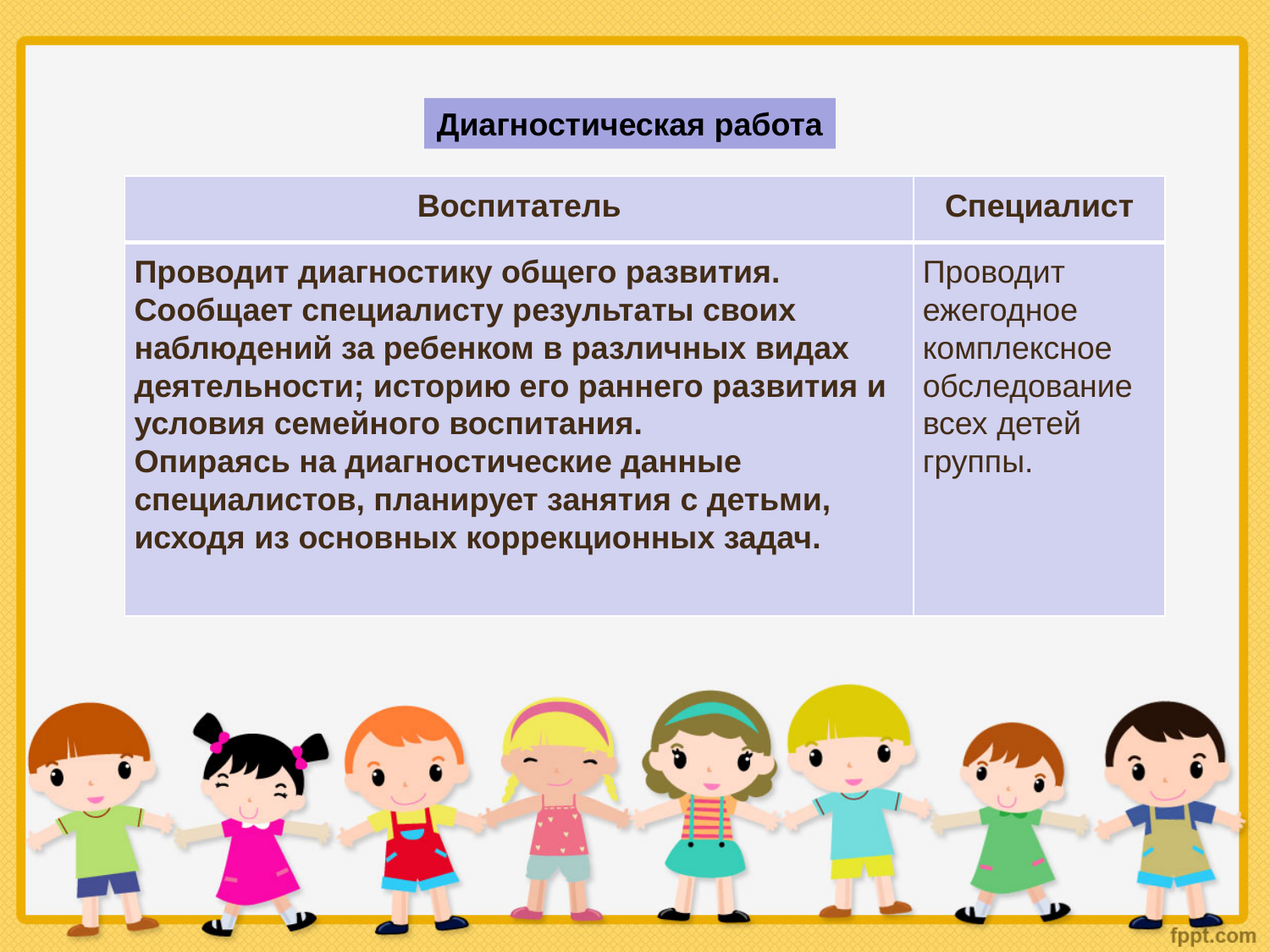

Диагностическая работа
| Воспитатель | Специалист |
| --- | --- |
| Проводит диагностику общего развития. Сообщает специалисту результаты своих наблюдений за ребенком в различных видах деятельности; историю его раннего развития и условия семейного воспитания. Опираясь на диагностические данные специалистов, планирует занятия с детьми, исходя из основных коррекционных задач. | Проводит ежегодное комплексное обследование всех детей группы. |